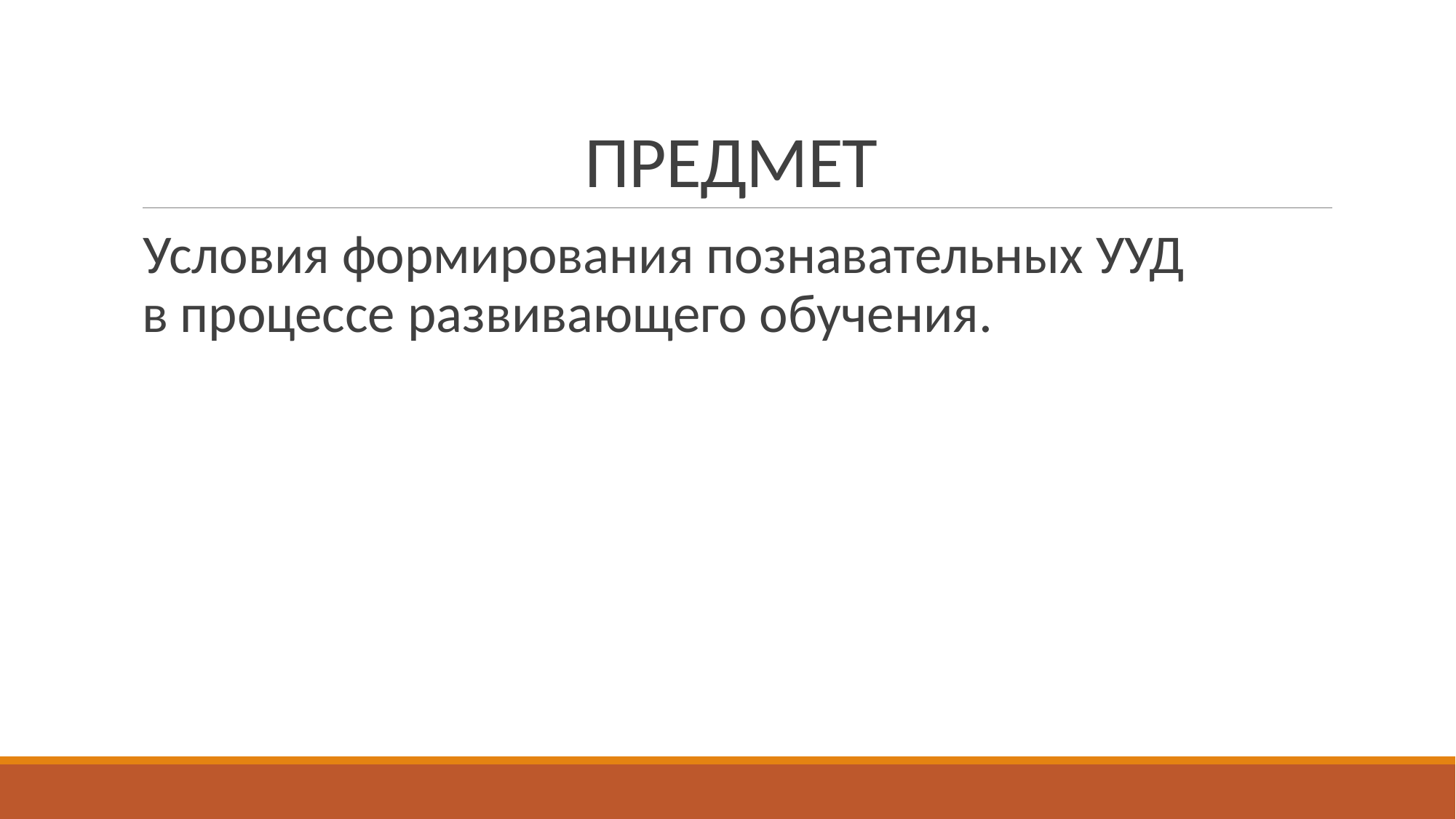

# ПРЕДМЕТ
Условия формирования познавательных УУД          в процессе развивающего обучения.